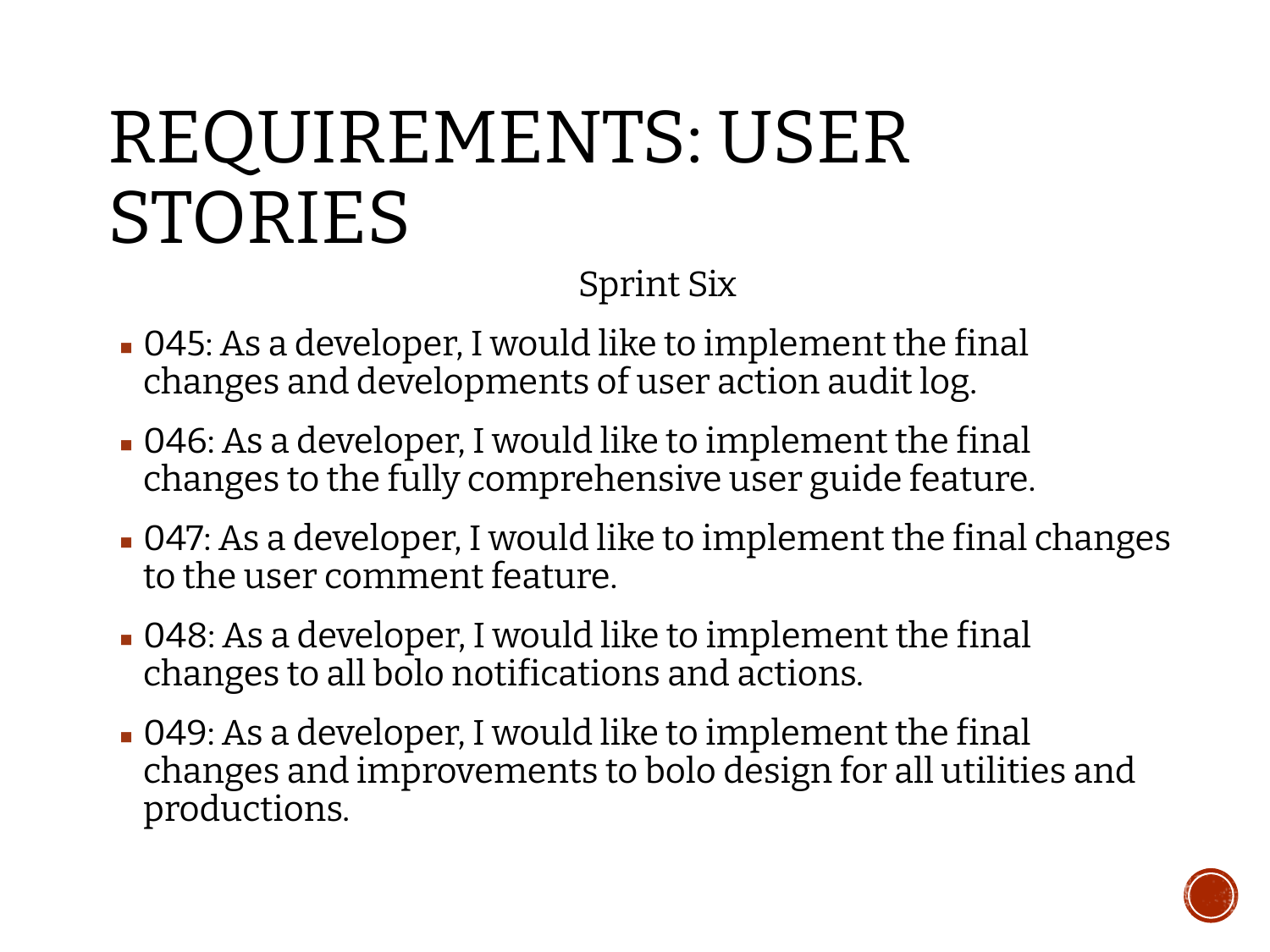

# REQUIREMENTS: USER STORIES
Sprint Six
045: As a developer, I would like to implement the final changes and developments of user action audit log.
046: As a developer, I would like to implement the final changes to the fully comprehensive user guide feature.
047: As a developer, I would like to implement the final changes to the user comment feature.
048: As a developer, I would like to implement the final changes to all bolo notifications and actions.
049: As a developer, I would like to implement the final changes and improvements to bolo design for all utilities and productions.